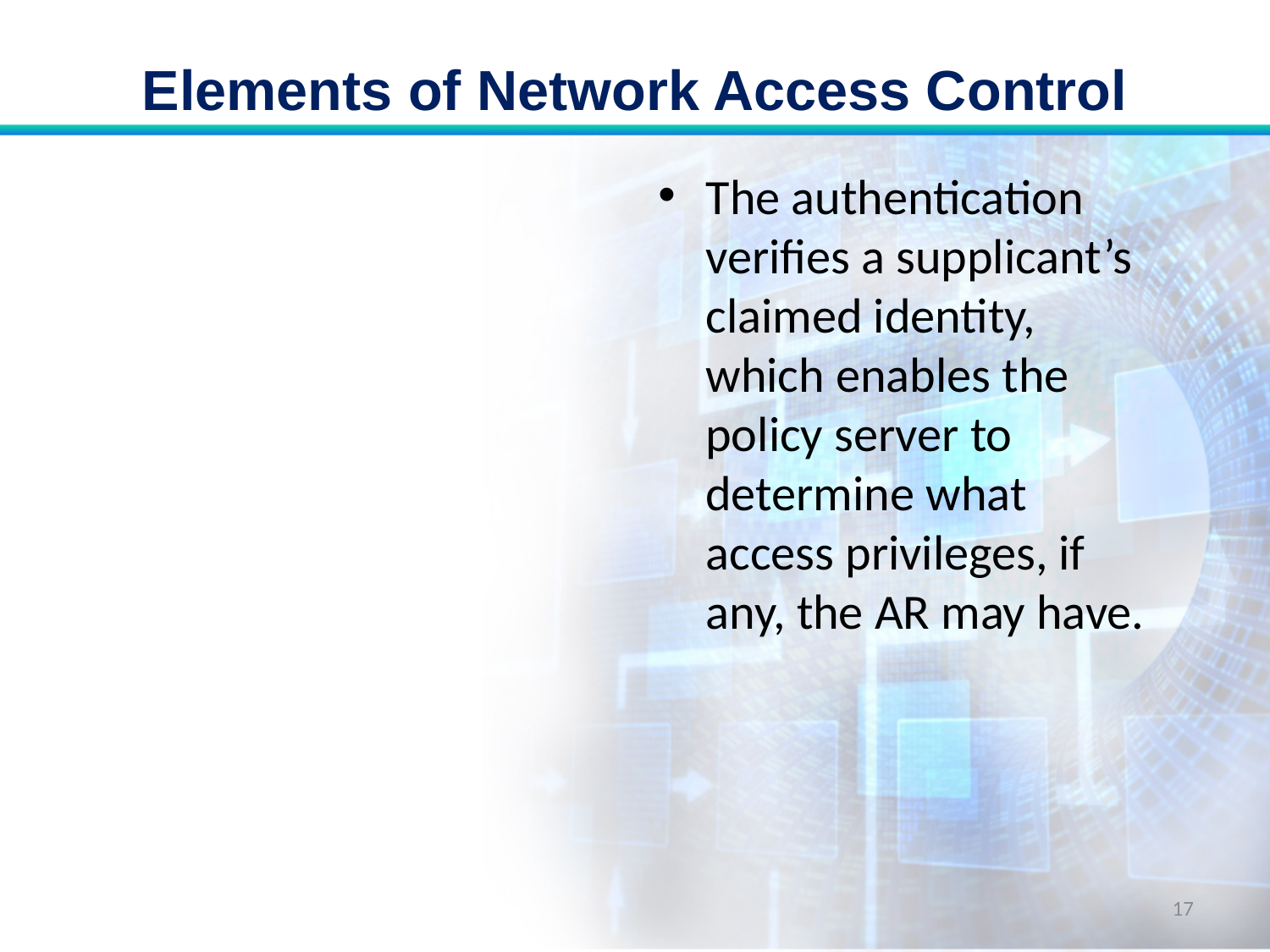

# Elements of Network Access Control
The authentication verifies a supplicant’s claimed identity, which enables the policy server to determine what access privileges, if any, the AR may have.
17